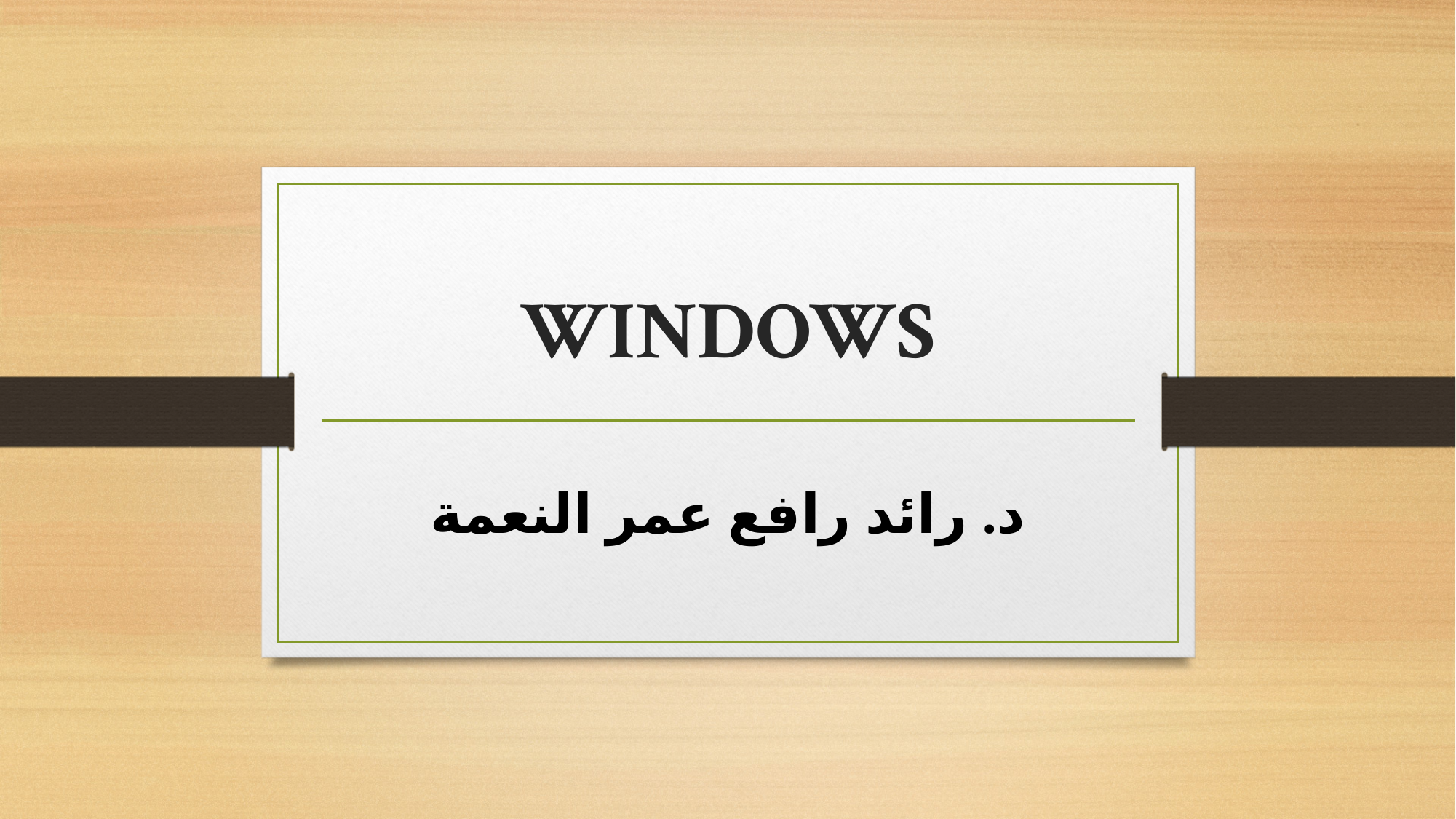

# WINDOWS
د. رائد رافع عمر النعمة